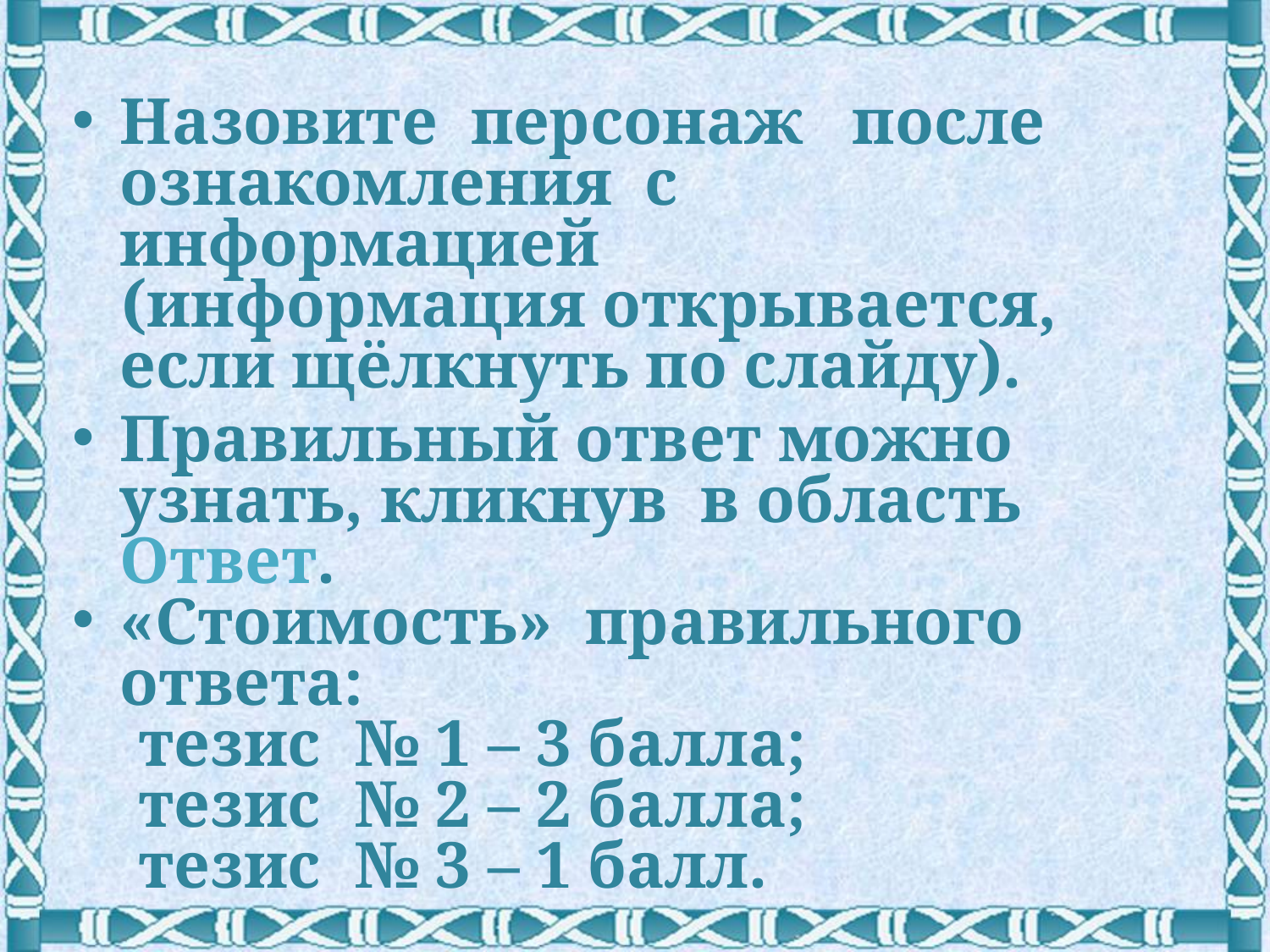

Назовите  персонаж   после  ознакомления  с  информацией
   (информация открывается, если щёлкнуть по слайду).
Правильный ответ можно узнать, кликнув  в область Ответ.
«Стоимость»  правильного   ответа:
    тезис  № 1 – 3 балла;
    тезис  № 2 – 2 балла;
    тезис  № 3 – 1 балл.